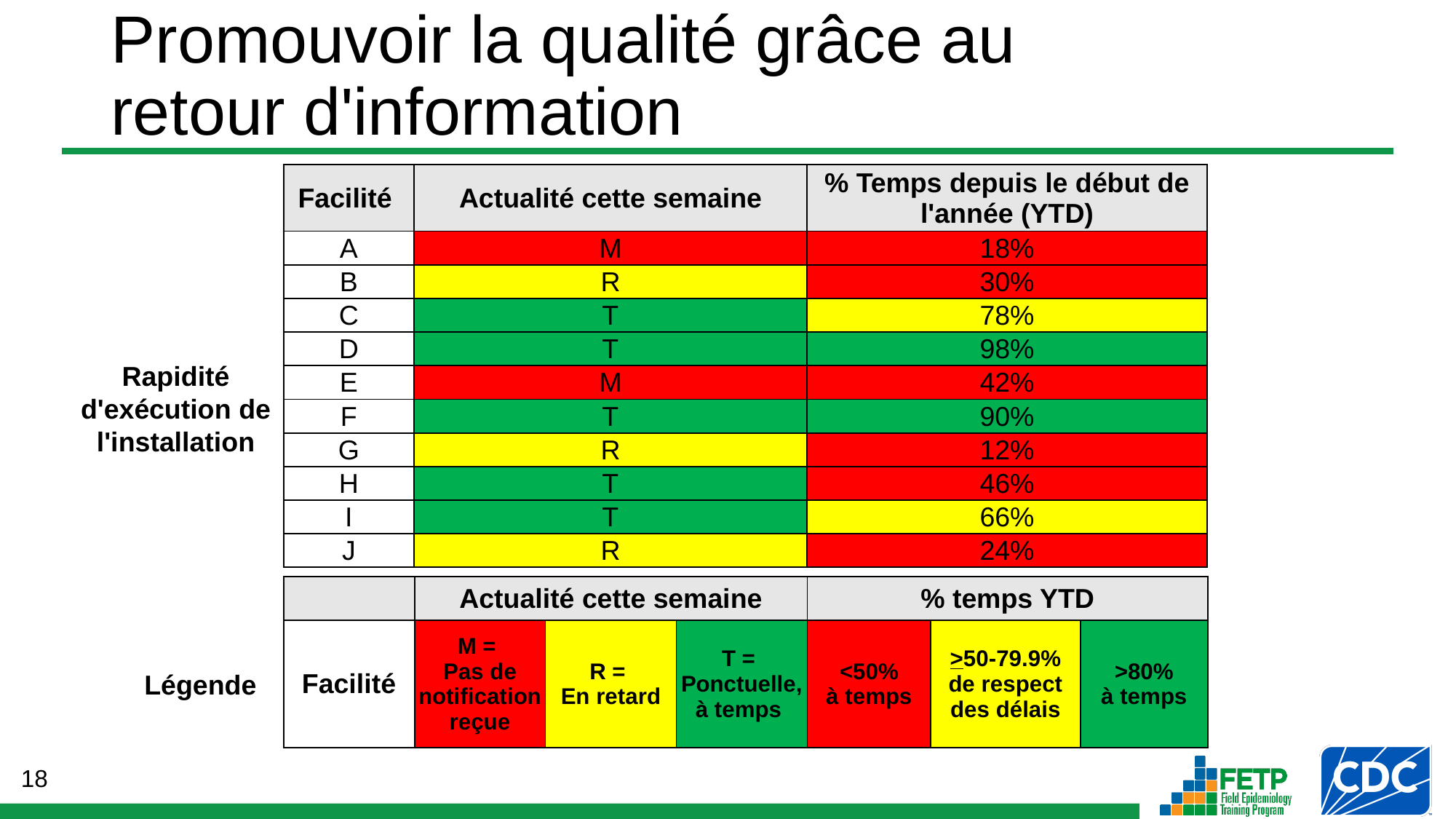

# Promouvoir la qualité grâce au retour d'information
| Facilité | Actualité cette semaine | % Temps depuis le début de l'année (YTD) |
| --- | --- | --- |
| A | M | 18% |
| B | R | 30% |
| C | T | 78% |
| D | T | 98% |
| E | M | 42% |
| F | T | 90% |
| G | R | 12% |
| H | T | 46% |
| I | T | 66% |
| J | R | 24% |
Rapidité d'exécution de l'installation
|  | Actualité cette semaine |  |  | % temps YTD |  |  |
| --- | --- | --- | --- | --- | --- | --- |
| Facilité | M = Pas de notification reçue | R = En retard | T = Ponctuelle, à temps | <50% à temps | >50-79.9% de respect des délais | >80% à temps |
Légende